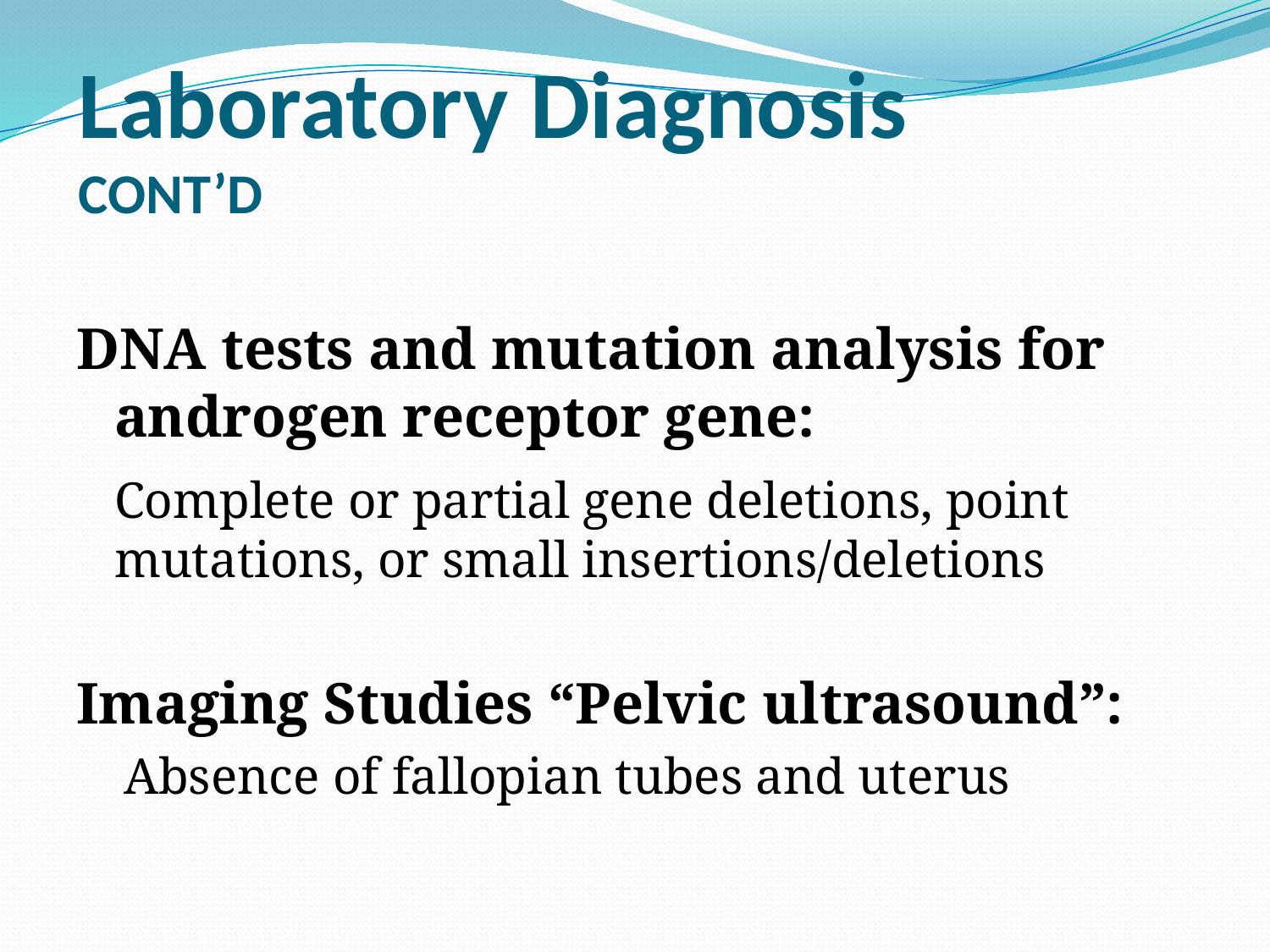

# Laboratory Diagnosis	     CONT’D
DNA tests and mutation analysis for androgen receptor gene:
	Complete or partial gene deletions, point mutations, or small insertions/deletions

Imaging Studies “Pelvic ultrasound”:
Absence of fallopian tubes and uterus